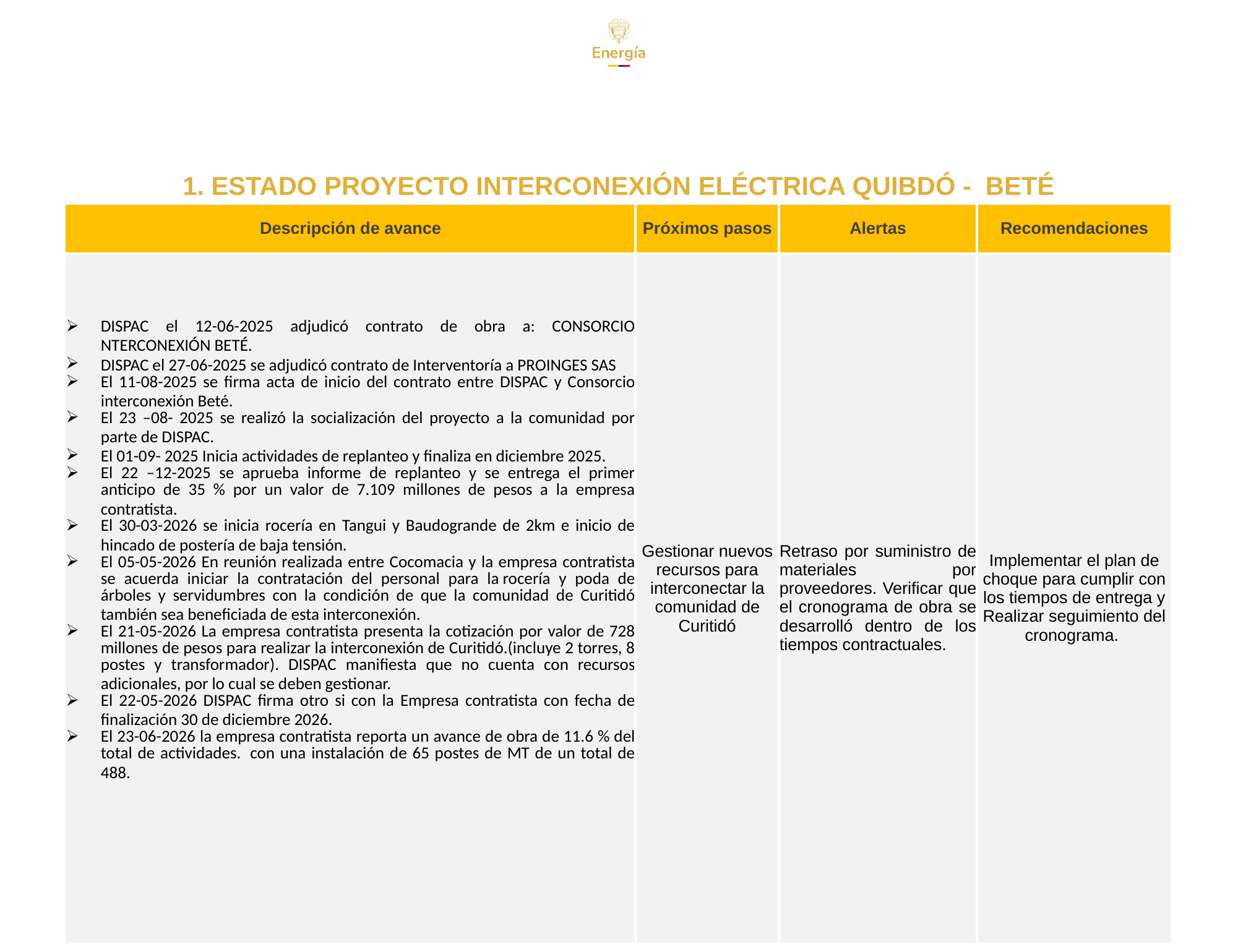

1. ESTADO PROYECTO INTERCONEXIÓN ELÉCTRICA QUIBDÓ -  BETÉ
| Descripción de avance | Próximos pasos | Alertas | Recomendaciones |
| --- | --- | --- | --- |
| DISPAC el 12-06-2025 adjudicó contrato de obra a: CONSORCIO NTERCONEXIÓN BETÉ.  DISPAC el 27-06-2025 se adjudicó contrato de Interventoría a PROINGES SAS     El 11-08-2025 se firma acta de inicio del contrato entre DISPAC y Consorcio interconexión Beté.    El 23 –08- 2025 se realizó la socialización del proyecto a la comunidad por parte de DISPAC.    El 01-09- 2025 Inicia actividades de replanteo y finaliza en diciembre 2025.   El 22 –12-2025 se aprueba informe de replanteo y se entrega el primer anticipo de 35 % por un valor de 7.109 millones de pesos a la empresa contratista.    El 30-03-2026 se inicia rocería en Tangui y Baudogrande de 2km e inicio de hincado de postería de baja tensión.    El 05-05-2026 En reunión realizada entre Cocomacia y la empresa contratista se acuerda iniciar la contratación del personal para la rocería y poda de árboles y servidumbres con la condición de que la comunidad de Curitidó también sea beneficiada de esta interconexión.    El 21-05-2026 La empresa contratista presenta la cotización por valor de 728 millones de pesos para realizar la interconexión de Curitidó.(incluye 2 torres, 8 postes y transformador). DISPAC manifiesta que no cuenta con recursos adicionales, por lo cual se deben gestionar.   El 22-05-2026 DISPAC firma otro si con la Empresa contratista con fecha de finalización 30 de diciembre 2026.   El 23-06-2026 la empresa contratista reporta un avance de obra de 11.6 % del total de actividades.  con una instalación de 65 postes de MT de un total de 488. | Gestionar nuevos recursos para interconectar la comunidad de Curitidó | Retraso por suministro de materiales por proveedores. Verificar que el cronograma de obra se desarrolló dentro de los tiempos contractuales. | Implementar el plan de choque para cumplir con los tiempos de entrega y Realizar seguimiento del cronograma. |